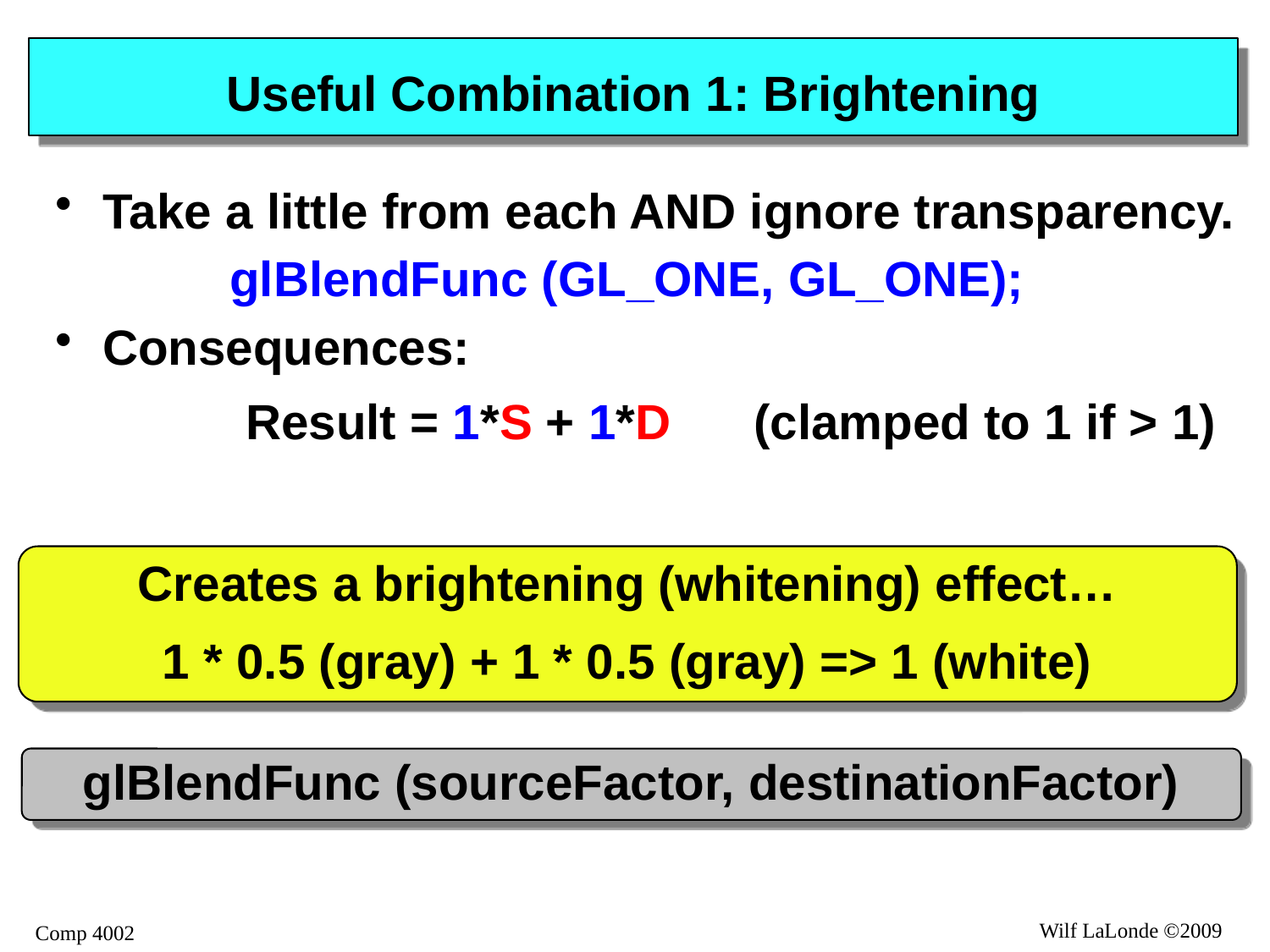

# Useful Combination 1: Brightening
Take a little from each AND ignore transparency.
		glBlendFunc (GL_ONE, GL_ONE);
Consequences:
	Result = 1*S + 1*D	(clamped to 1 if > 1)
Creates a brightening (whitening) effect…
1 * 0.5 (gray) + 1 * 0.5 (gray) => 1 (white)
glBlendFunc (sourceFactor, destinationFactor)